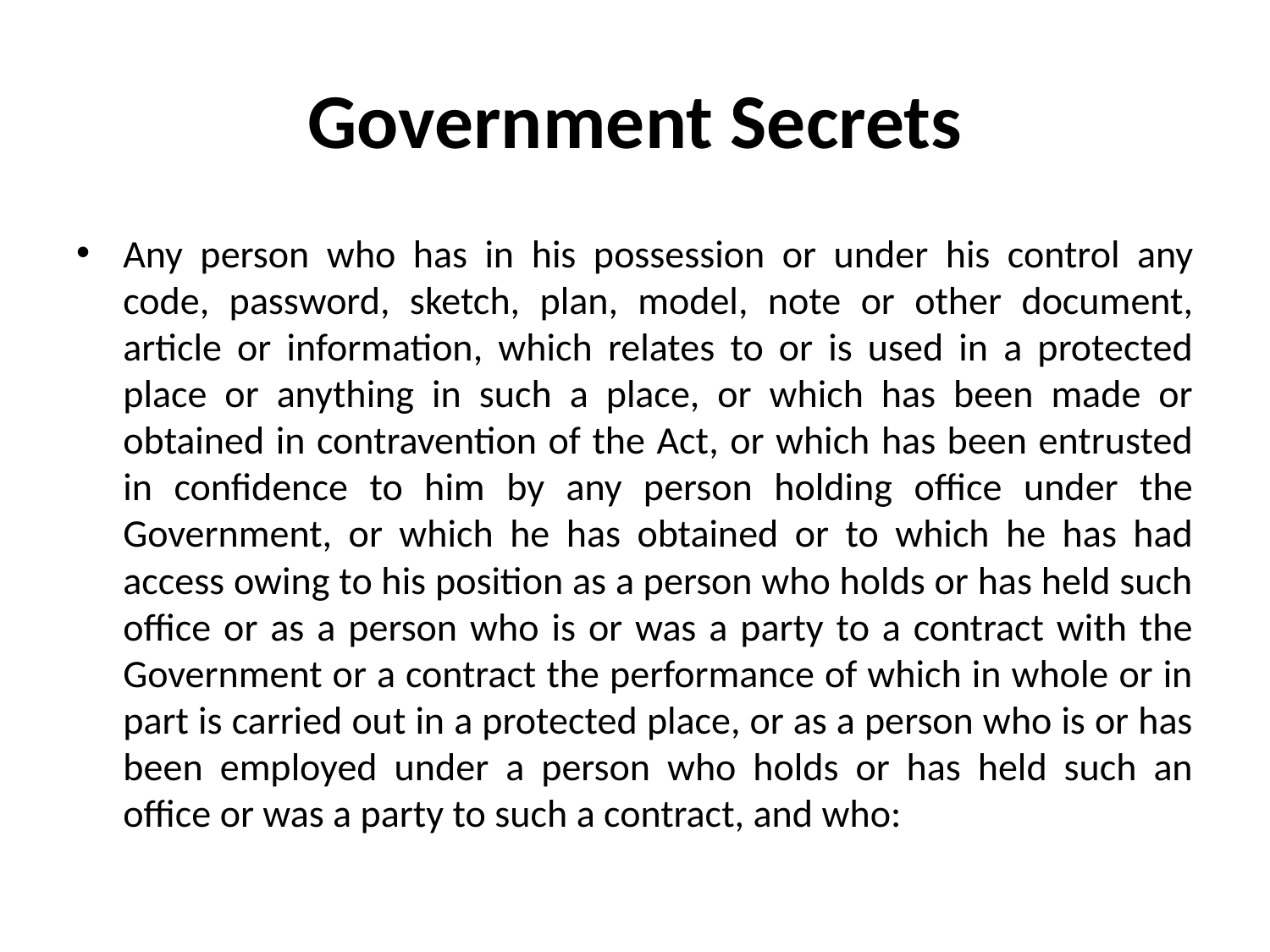

# Government Secrets
Any person who has in his possession or under his control any code, password, sketch, plan, model, note or other document, article or information, which relates to or is used in a protected place or anything in such a place, or which has been made or obtained in contravention of the Act, or which has been entrusted in confidence to him by any person holding office under the Government, or which he has obtained or to which he has had access owing to his position as a person who holds or has held such office or as a person who is or was a party to a contract with the Government or a contract the performance of which in whole or in part is carried out in a protected place, or as a person who is or has been employed under a person who holds or has held such an office or was a party to such a contract, and who: